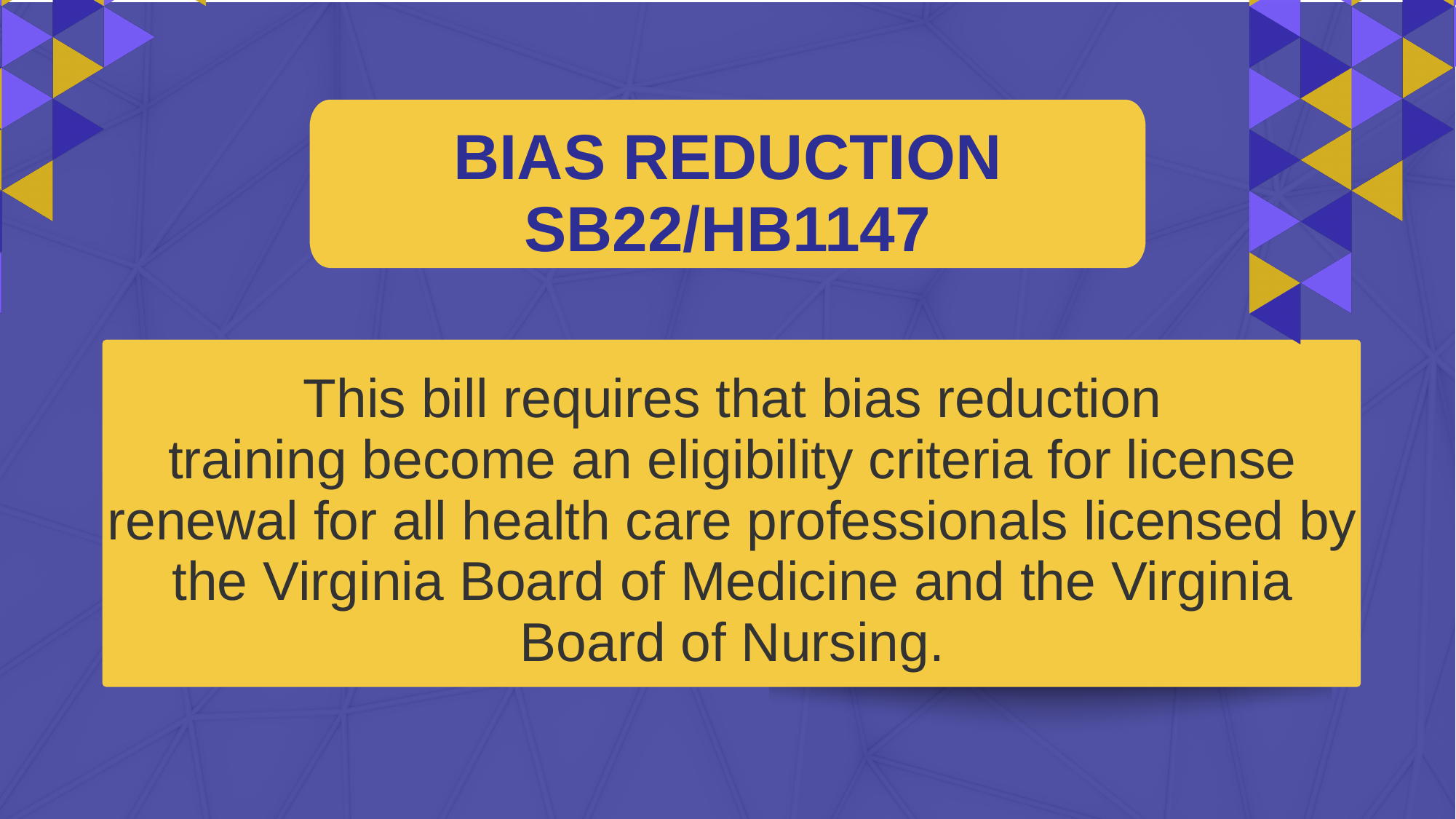

BIAS REDUCTION
SB22/HB1147

This bill requires that bias reduction training become an eligibility criteria for license renewal for all health care professionals licensed by the Virginia Board of Medicine and the Virginia Board of Nursing.